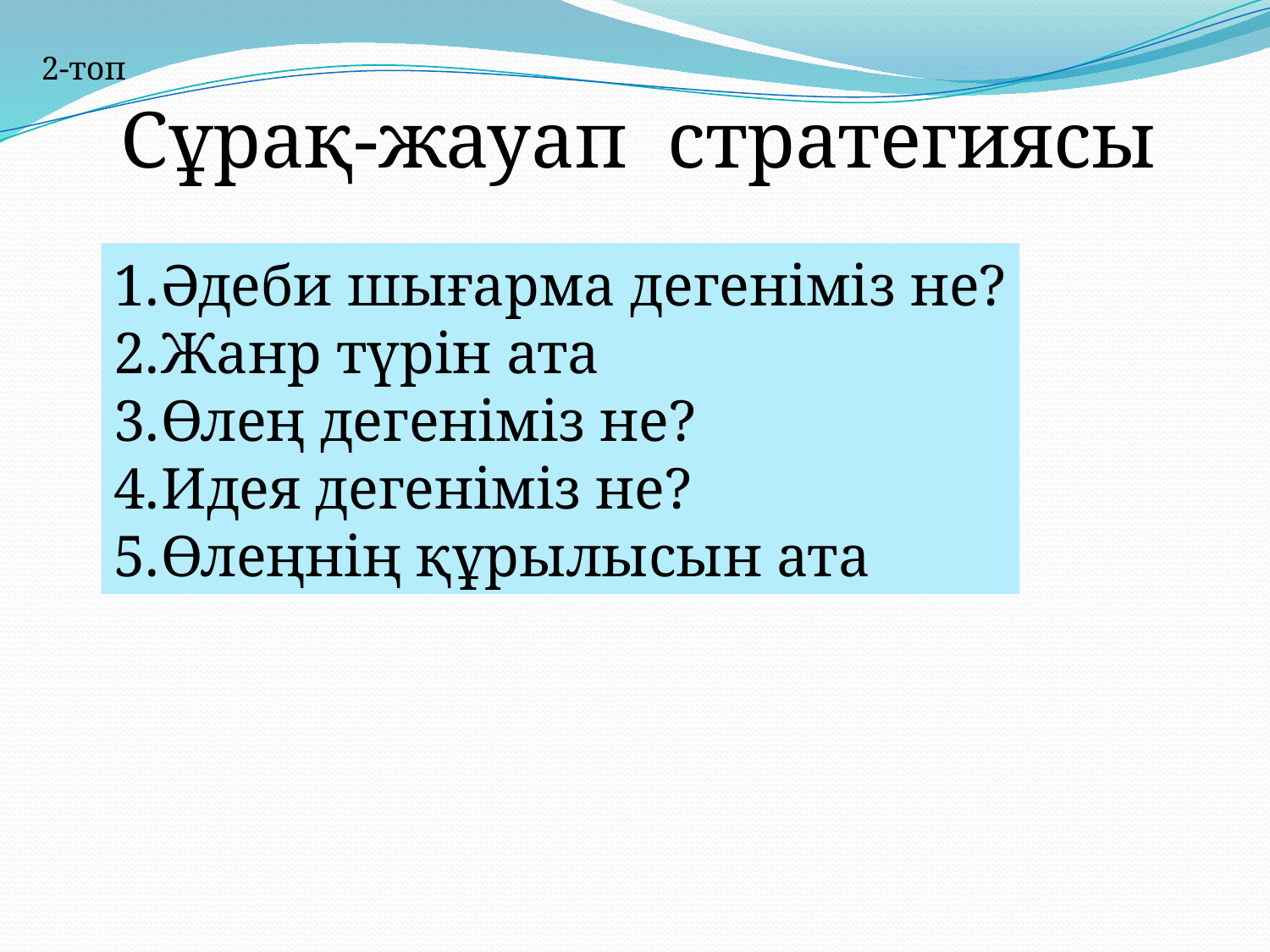

2-топ
Сұрақ-жауап  стратегиясы
Әдеби шығарма дегеніміз не?
Жанр түрін ата
Өлең дегеніміз не?
Идея дегеніміз не?
Өлеңнің құрылысын ата